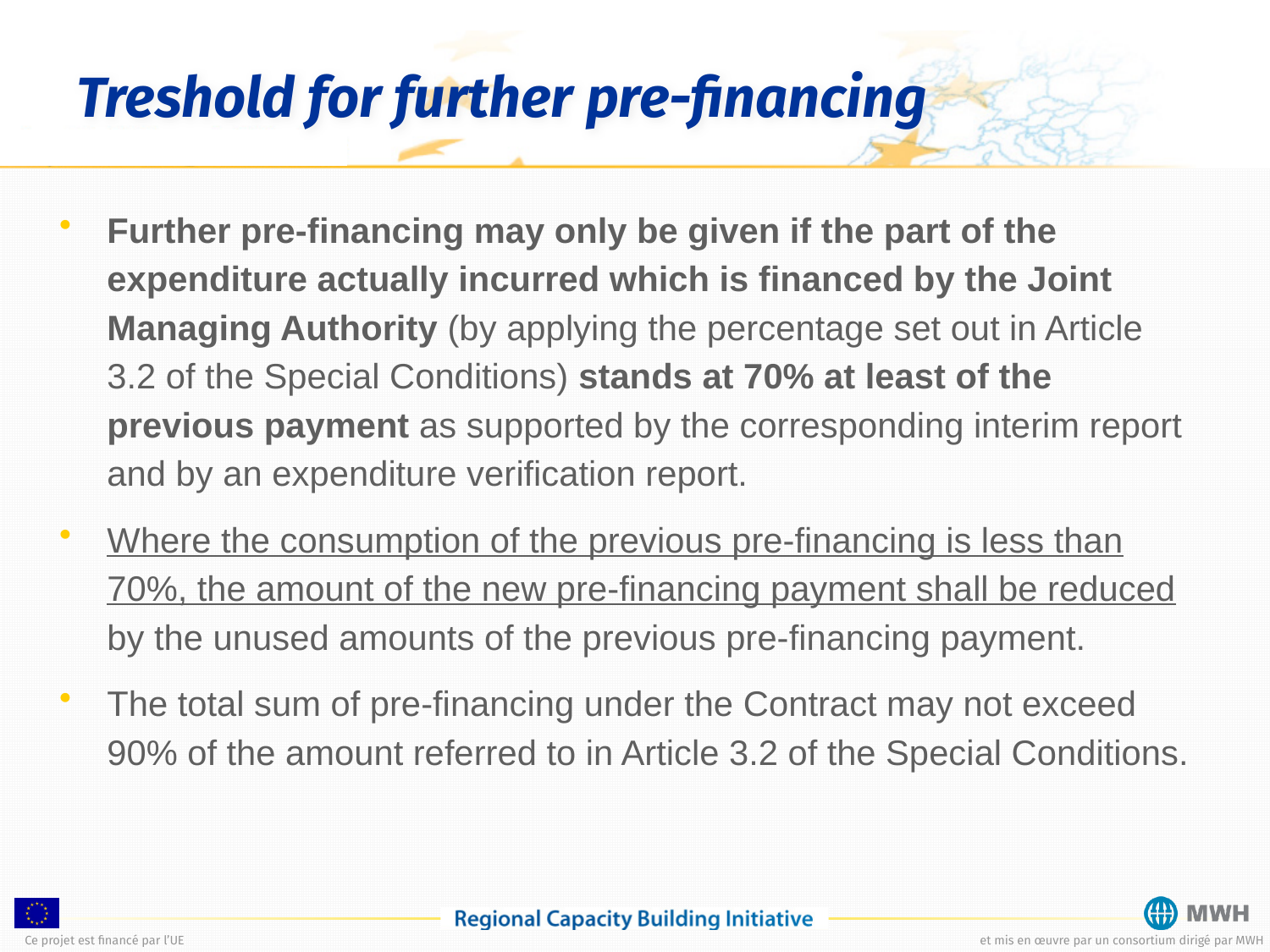

# Treshold for further pre-financing
Further pre-financing may only be given if the part of the expenditure actually incurred which is financed by the Joint Managing Authority (by applying the percentage set out in Article 3.2 of the Special Conditions) stands at 70% at least of the previous payment as supported by the corresponding interim report and by an expenditure verification report.
Where the consumption of the previous pre-financing is less than 70%, the amount of the new pre-financing payment shall be reduced by the unused amounts of the previous pre-financing payment.
The total sum of pre-financing under the Contract may not exceed 90% of the amount referred to in Article 3.2 of the Special Conditions.